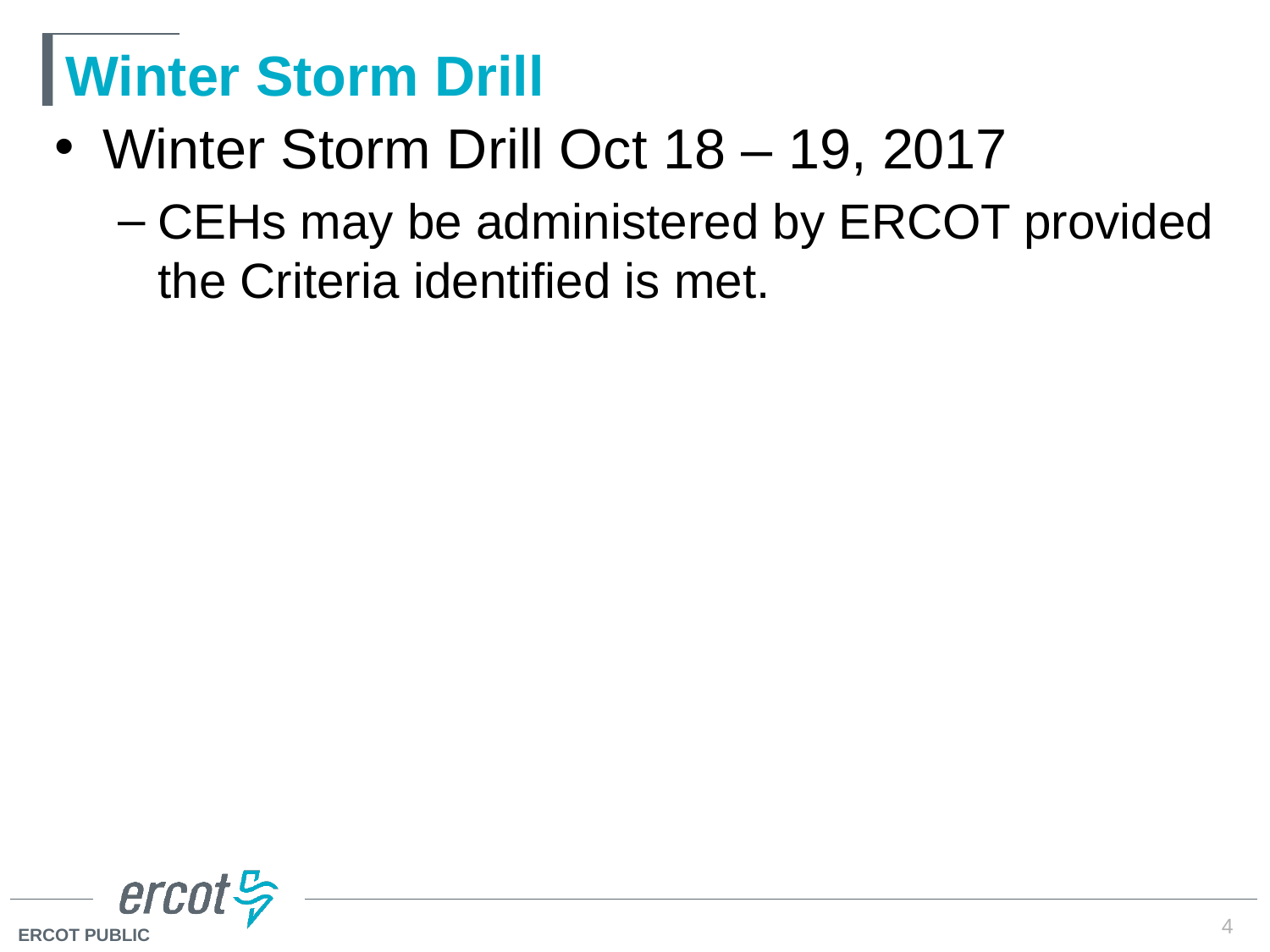

# Winter Storm Drill
Winter Storm Drill Oct 18 – 19, 2017
CEHs may be administered by ERCOT provided the Criteria identified is met.
4